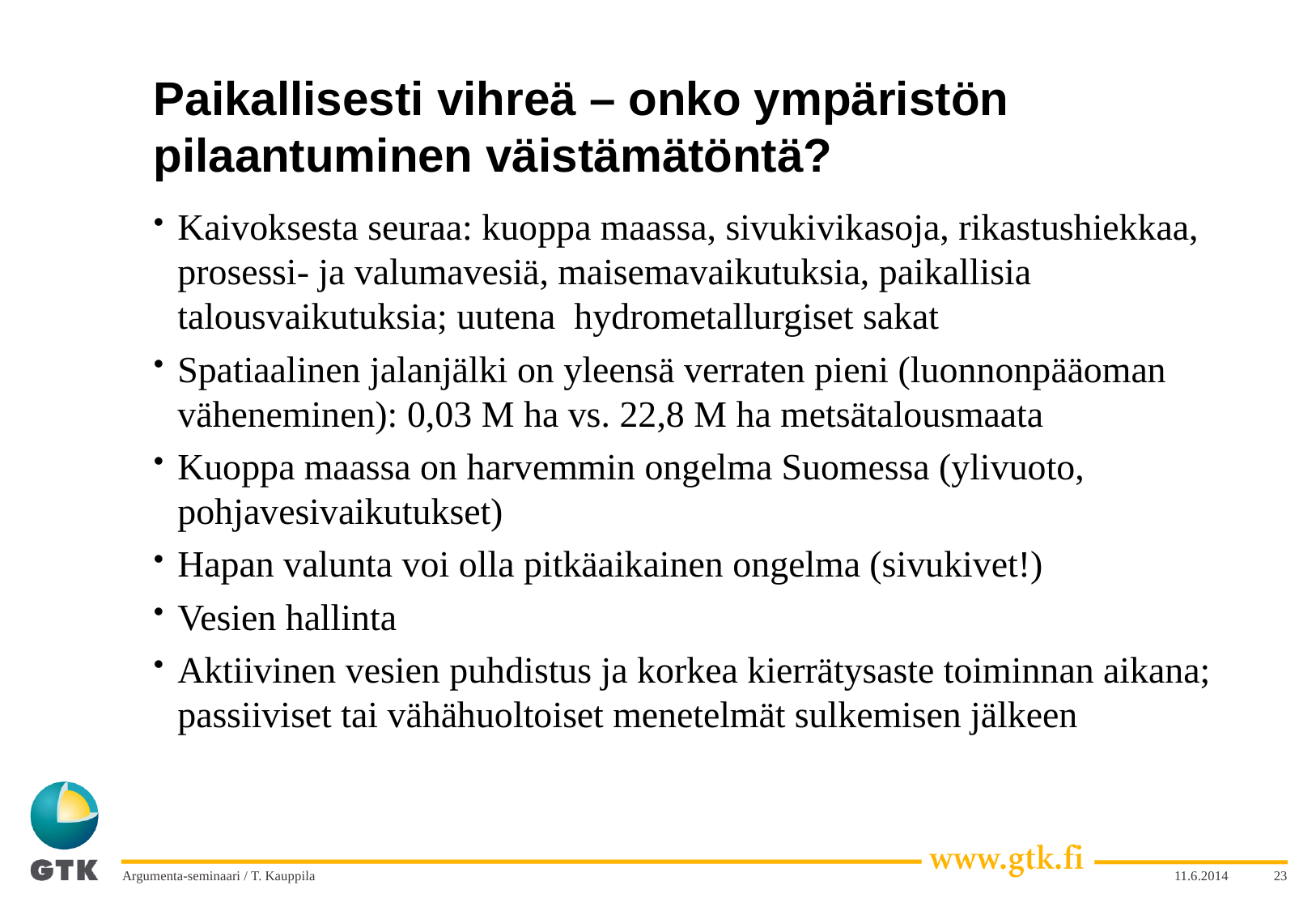

# Paikallisesti vihreä – onko ympäristön pilaantuminen väistämätöntä?
Kaivoksesta seuraa: kuoppa maassa, sivukivikasoja, rikastushiekkaa, prosessi- ja valumavesiä, maisemavaikutuksia, paikallisia talousvaikutuksia; uutena  hydrometallurgiset sakat
Spatiaalinen jalanjälki on yleensä verraten pieni (luonnonpääoman väheneminen): 0,03 M ha vs. 22,8 M ha metsätalousmaata
Kuoppa maassa on harvemmin ongelma Suomessa (ylivuoto, pohjavesivaikutukset)
Hapan valunta voi olla pitkäaikainen ongelma (sivukivet!)
Vesien hallinta
Aktiivinen vesien puhdistus ja korkea kierrätysaste toiminnan aikana; passiiviset tai vähähuoltoiset menetelmät sulkemisen jälkeen

Argumenta-seminaari / T. Kauppila
11.6.2014
23